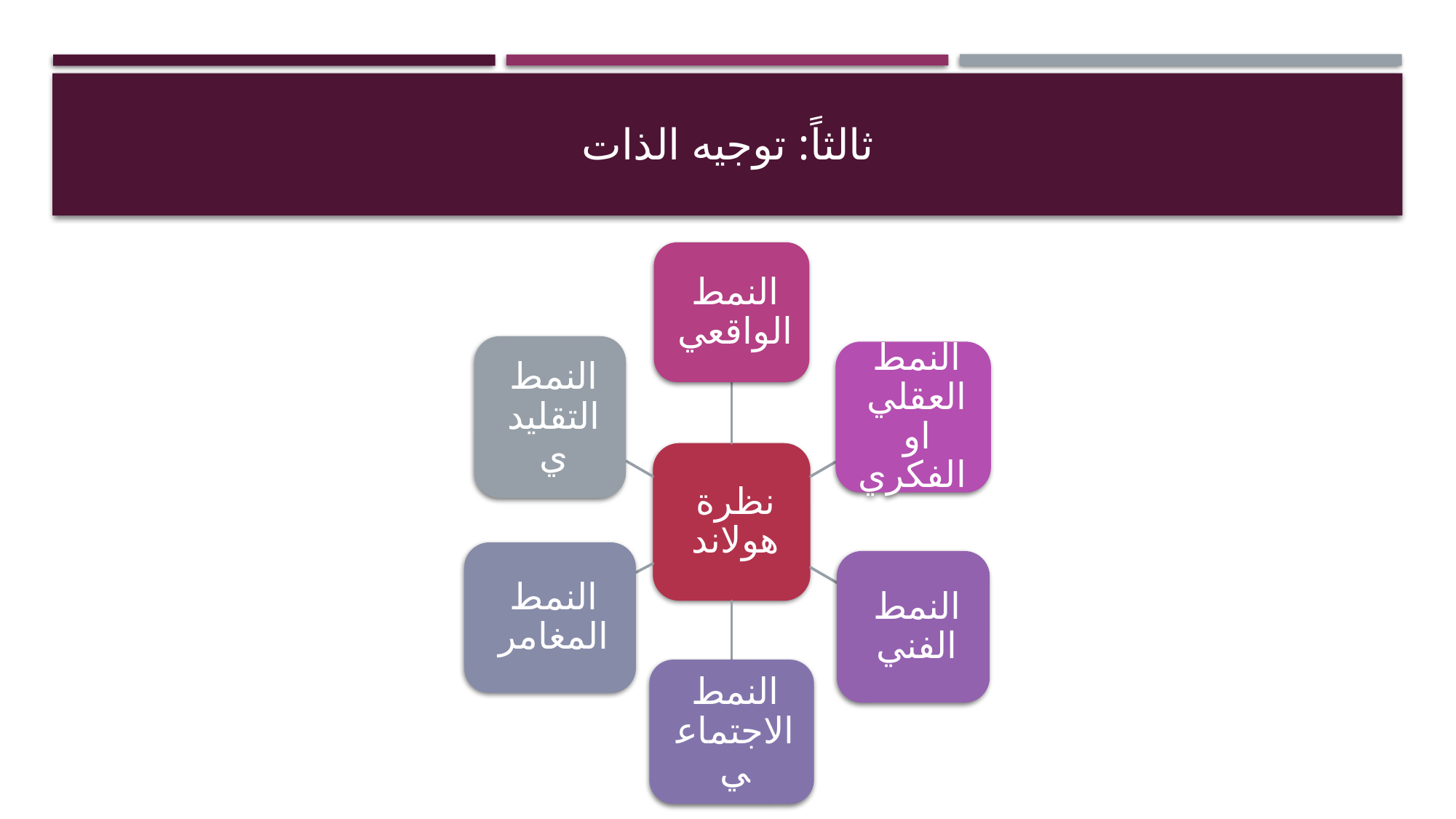

# ثالثاً: توجيه الذات
نظرة هولاند
النمط الواقعي
النمط العقلي او الفكري
النمط الفني
النمط الاجتماعي
النمط المغامر
النمط التقليدي